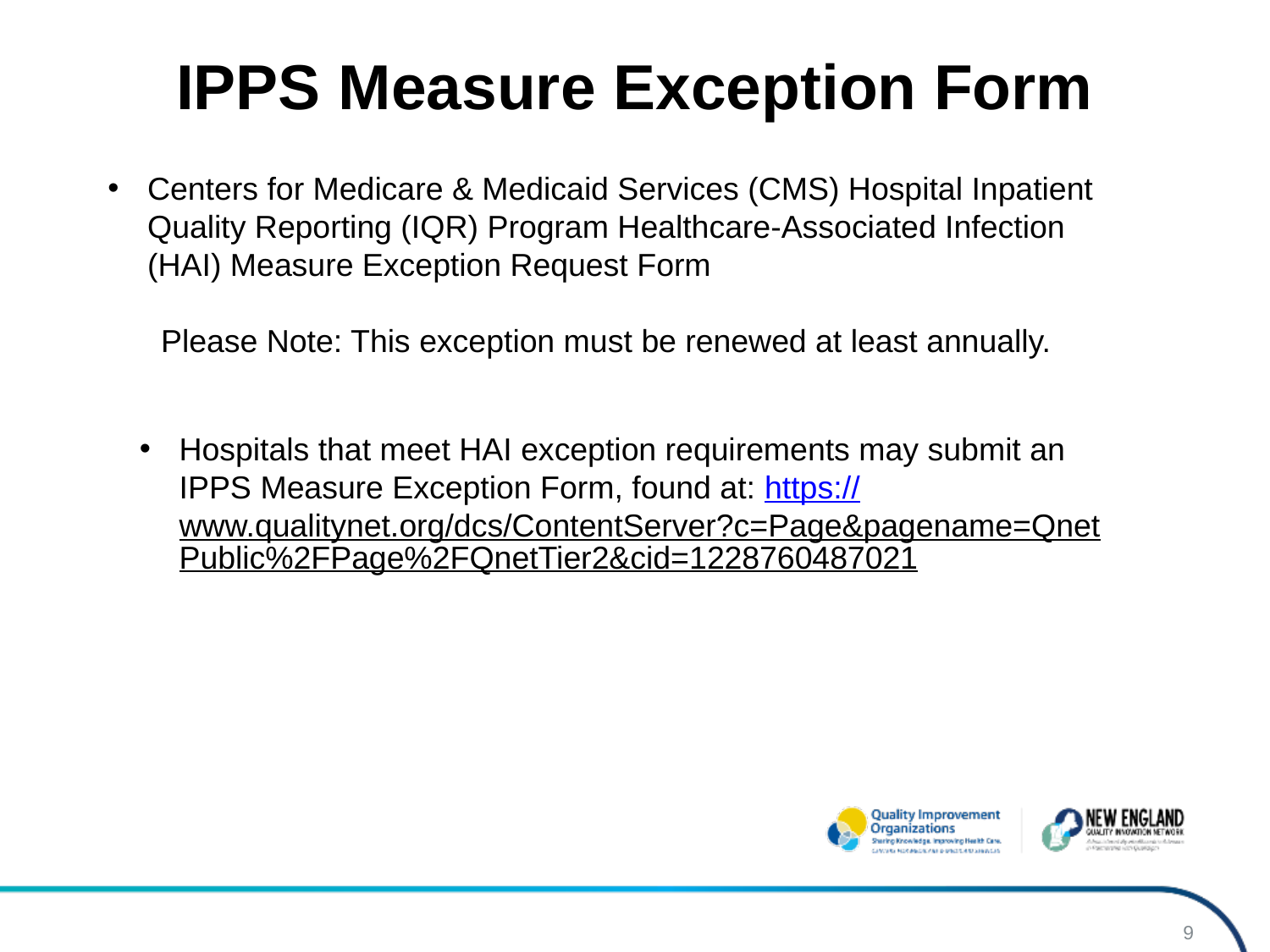

# IPPS Measure Exception Form
Centers for Medicare & Medicaid Services (CMS) Hospital Inpatient Quality Reporting (IQR) Program Healthcare-Associated Infection (HAI) Measure Exception Request Form

      Please Note: This exception must be renewed at least annually.
Hospitals that meet HAI exception requirements may submit an IPPS Measure Exception Form, found at: https://www.qualitynet.org/dcs/ContentServer?c=Page&pagename=QnetPublic%2FPage%2FQnetTier2&cid=1228760487021
9